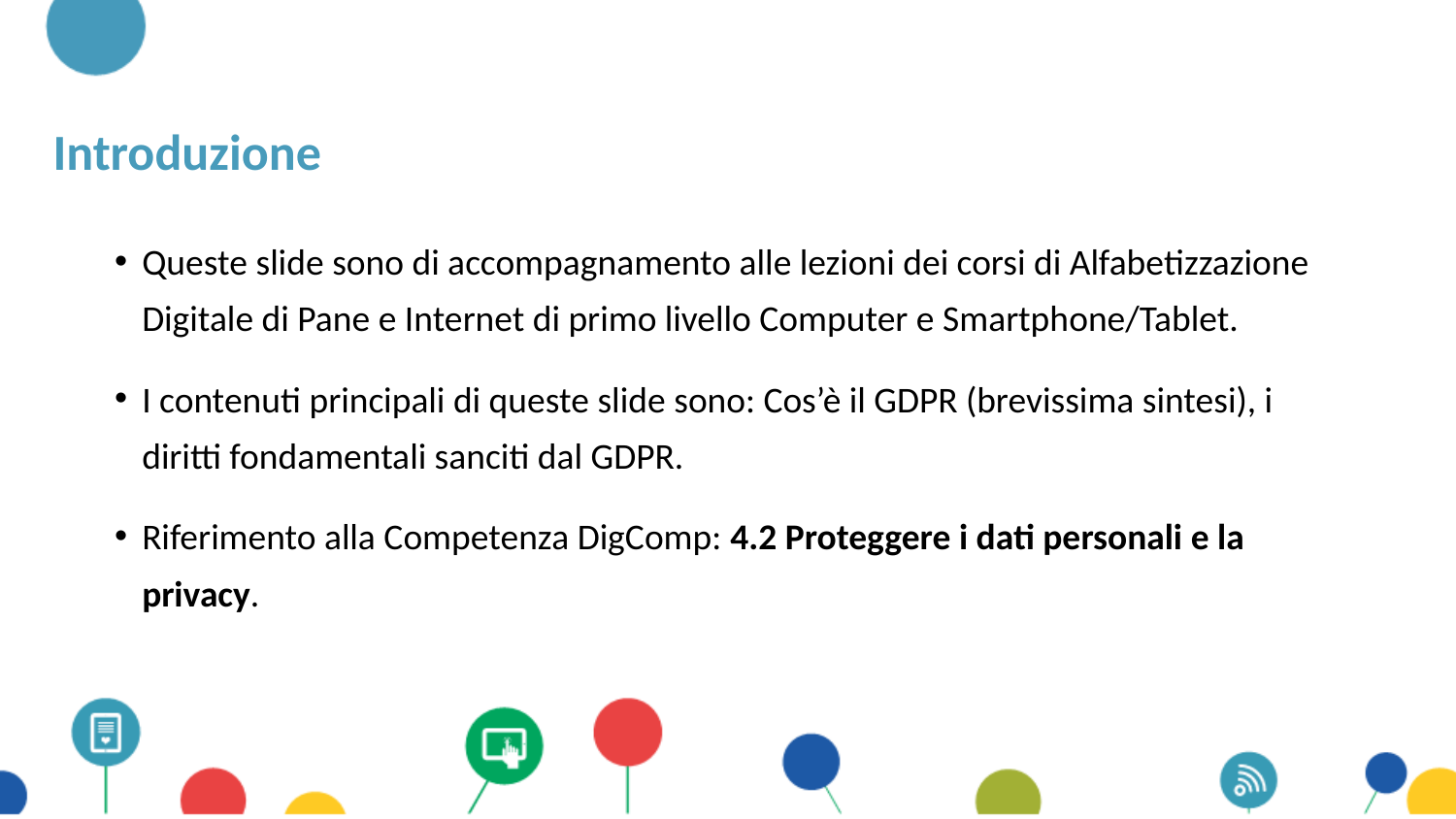

Introduzione
Queste slide sono di accompagnamento alle lezioni dei corsi di Alfabetizzazione Digitale di Pane e Internet di primo livello Computer e Smartphone/Tablet.
I contenuti principali di queste slide sono: Cos’è il GDPR (brevissima sintesi), i diritti fondamentali sanciti dal GDPR.
Riferimento alla Competenza DigComp: 4.2 Proteggere i dati personali e la privacy.